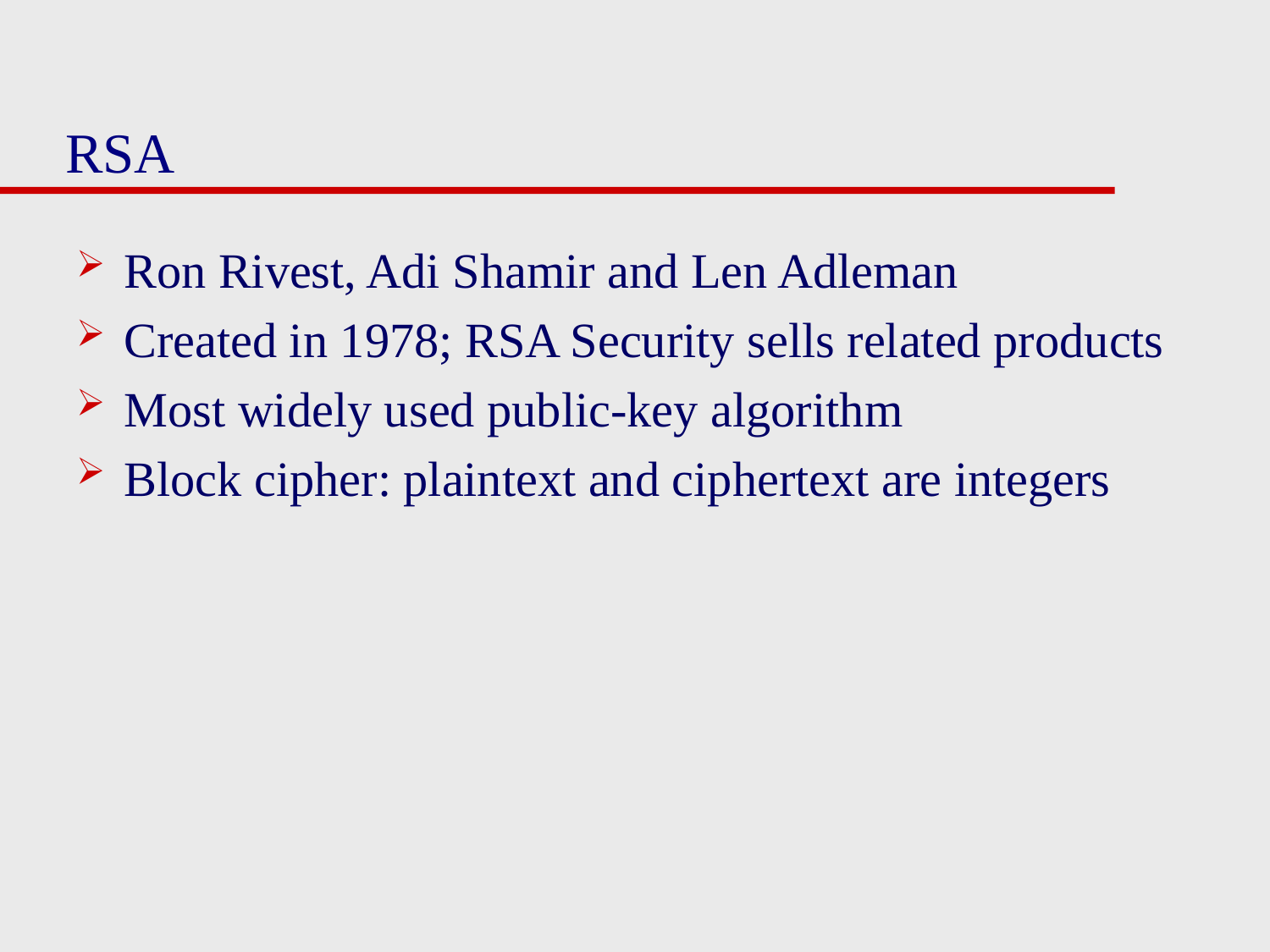

# RSA
Ron Rivest, Adi Shamir and Len Adleman
Created in 1978; RSA Security sells related products
Most widely used public-key algorithm
Block cipher: plaintext and ciphertext are integers